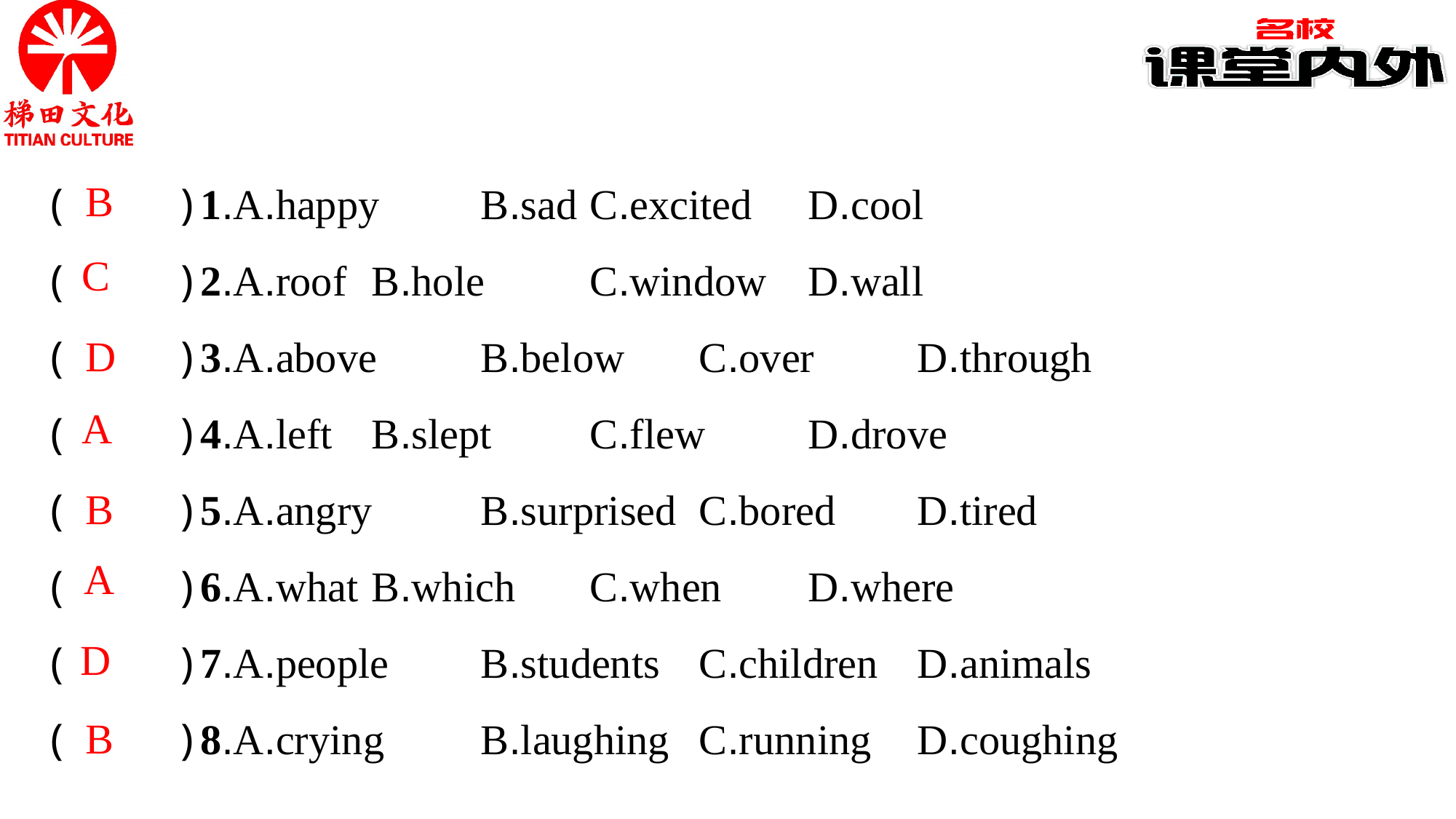

(　　)1.A.happy	B.sad	C.excited	D.cool
(　　)2.A.roof	B.hole	C.window	D.wall
(　　)3.A.above	B.below	C.over	D.through
(　　)4.A.left	B.slept	C.flew	D.drove
(　　)5.A.angry	B.surprised	C.bored	D.tired
(　　)6.A.what	B.which	C.when	D.where
(　　)7.A.people	B.students	C.children	D.animals
(　　)8.A.crying	B.laughing	C.running	D.coughing
B
C
D
A
B
A
D
B